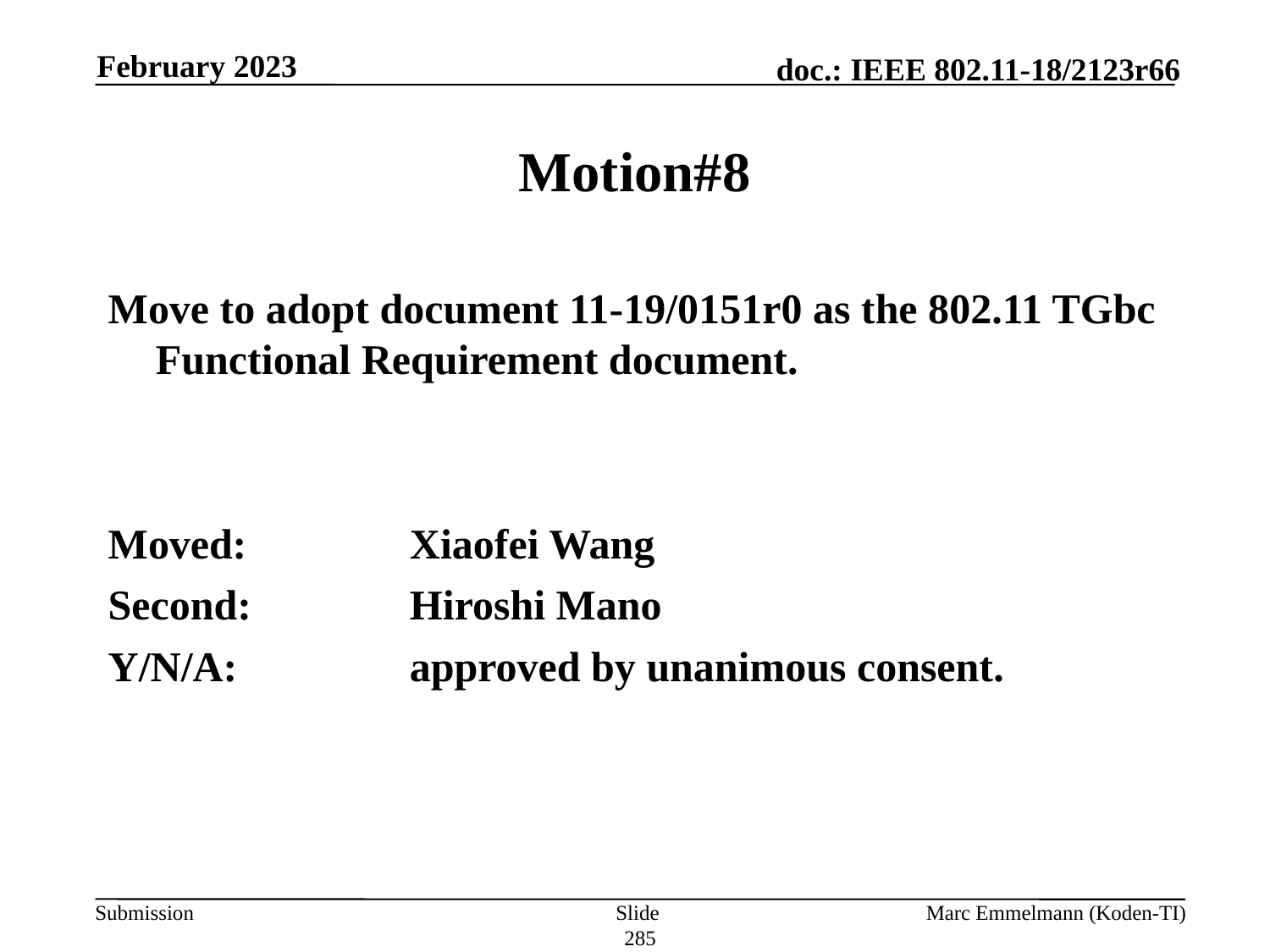

February 2023
# Motion#8
Move to adopt document 11-19/0151r0 as the 802.11 TGbc Functional Requirement document.

Moved:		Xiaofei Wang
Second:		Hiroshi Mano
Y/N/A:		approved by unanimous consent.
Slide 285
Marc Emmelmann (Koden-TI)